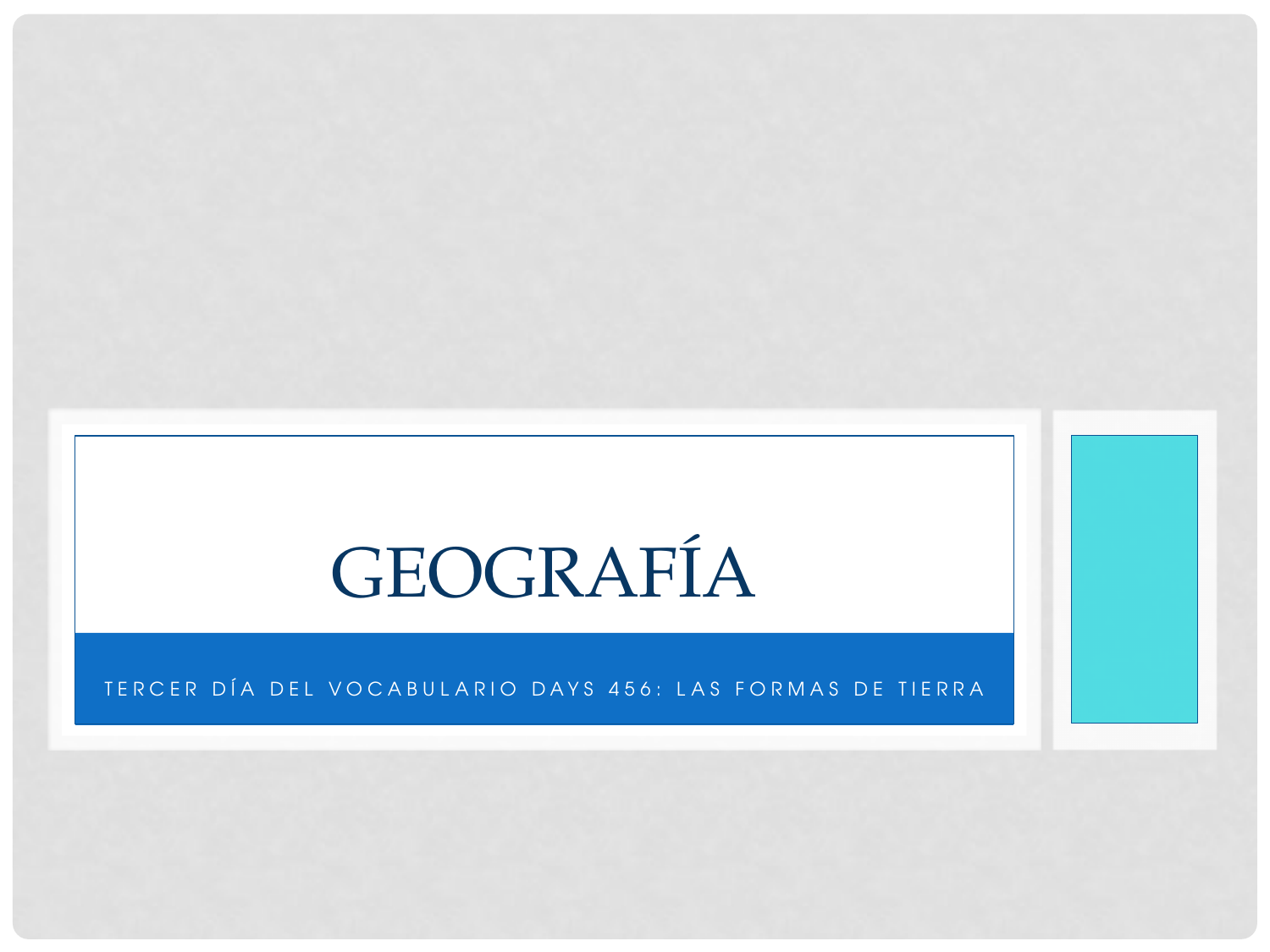

# Geografía

Tercer día del vocabulario days 456: las formas de tierra